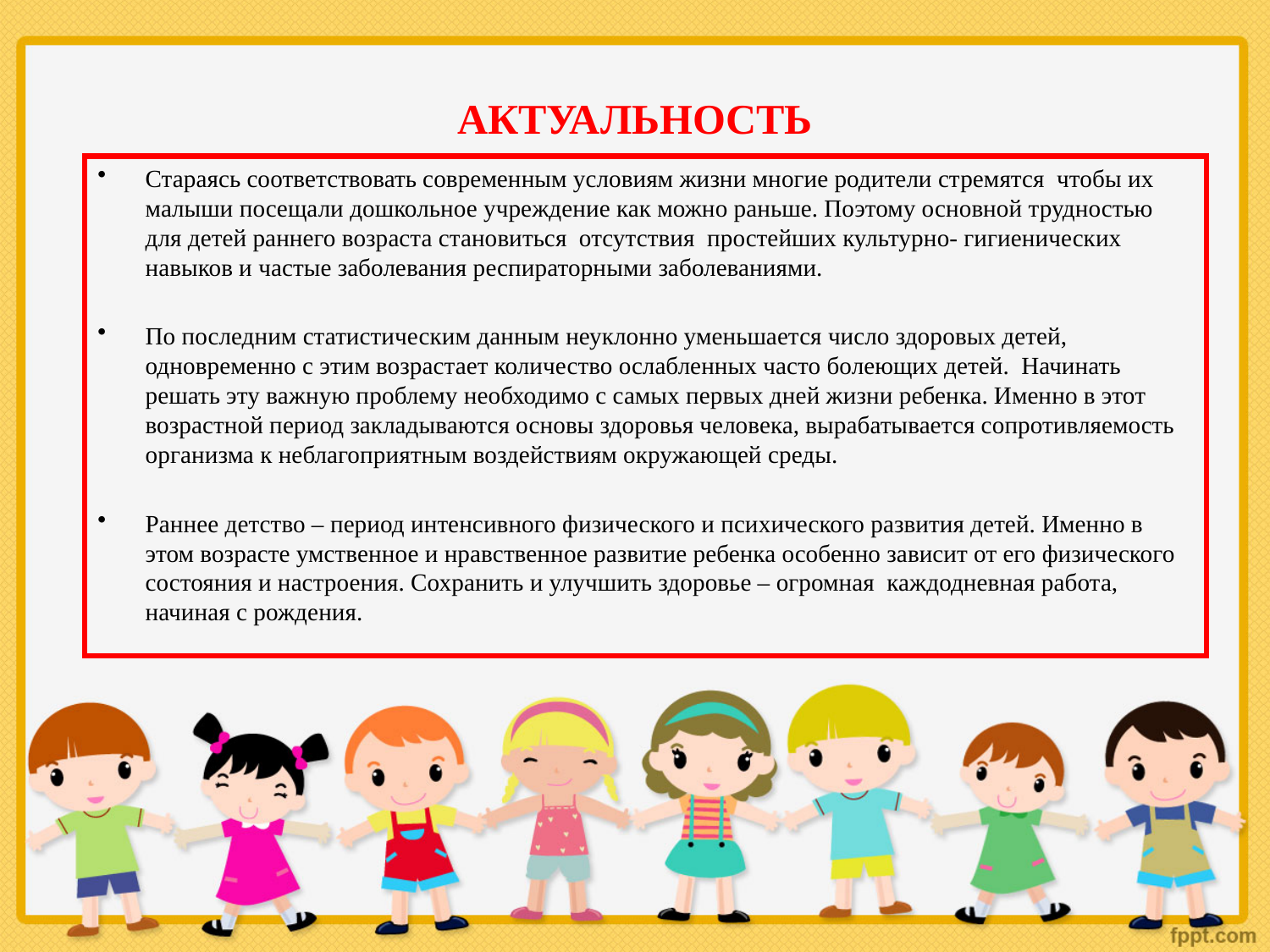

# АКТУАЛЬНОСТЬ
Стараясь соответствовать современным условиям жизни многие родители стремятся  чтобы их малыши посещали дошкольное учреждение как можно раньше. Поэтому основной трудностью для детей раннего возраста становиться  отсутствия  простейших культурно- гигиенических навыков и частые заболевания респираторными заболеваниями.

По последним статистическим данным неуклонно уменьшается число здоровых детей, одновременно с этим возрастает количество ослабленных часто болеющих детей.  Начинать решать эту важную проблему необходимо с самых первых дней жизни ребенка. Именно в этот возрастной период закладываются основы здоровья человека, вырабатывается сопротивляемость организма к неблагоприятным воздействиям окружающей среды.

Раннее детство – период интенсивного физического и психического развития детей. Именно в этом возрасте умственное и нравственное развитие ребенка особенно зависит от его физического состояния и настроения. Сохранить и улучшить здоровье – огромная  каждодневная работа, начиная с рождения.